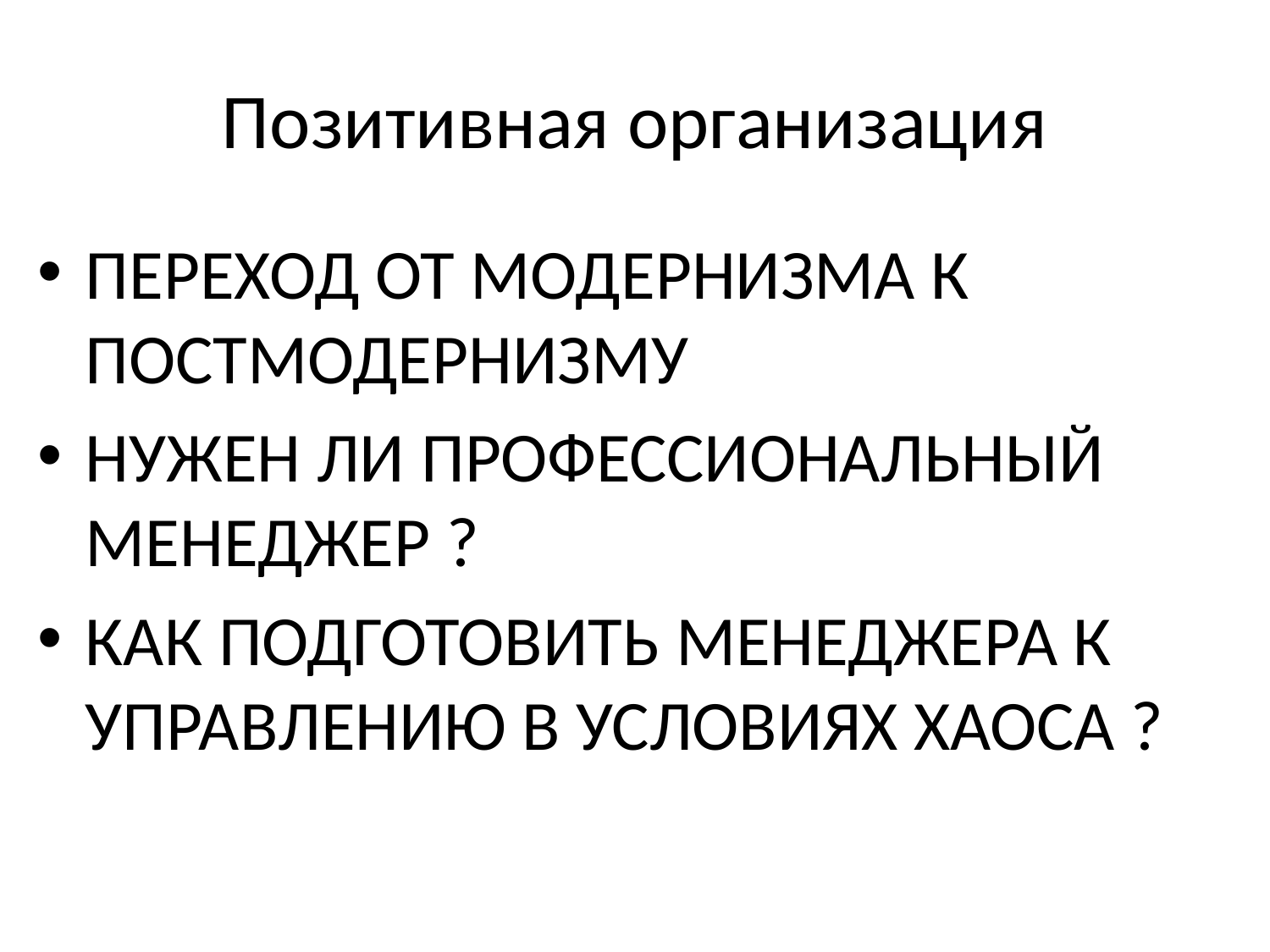

# Позитивная организация
ПЕРЕХОД ОТ МОДЕРНИЗМА К ПОСТМОДЕРНИЗМУ
НУЖЕН ЛИ ПРОФЕССИОНАЛЬНЫЙ МЕНЕДЖЕР ?
КАК ПОДГОТОВИТЬ МЕНЕДЖЕРА К УПРАВЛЕНИЮ В УСЛОВИЯХ ХАОСА ?